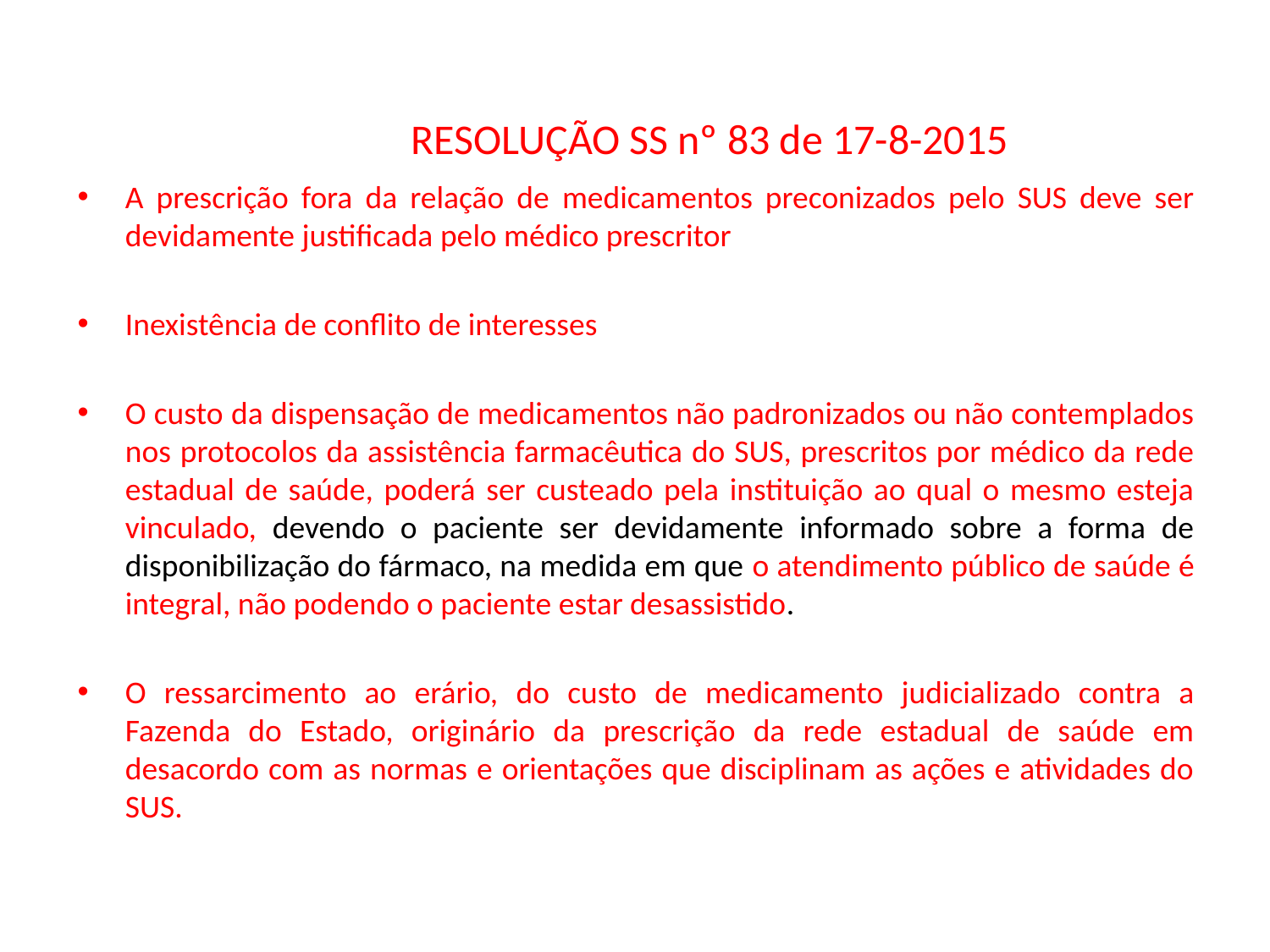

#
RESOLUÇÃO SS nº 83 de 17-8-2015
A prescrição fora da relação de medicamentos preconizados pelo SUS deve ser devidamente justificada pelo médico prescritor

Inexistência de conflito de interesses

O custo da dispensação de medicamentos não padronizados ou não contemplados nos protocolos da assistência farmacêutica do SUS, prescritos por médico da rede estadual de saúde, poderá ser custeado pela instituição ao qual o mesmo esteja vinculado, devendo o paciente ser devidamente informado sobre a forma de disponibilização do fármaco, na medida em que o atendimento público de saúde é integral, não podendo o paciente estar desassistido.

O ressarcimento ao erário, do custo de medicamento judicializado contra a Fazenda do Estado, originário da prescrição da rede estadual de saúde em desacordo com as normas e orientações que disciplinam as ações e atividades do SUS.